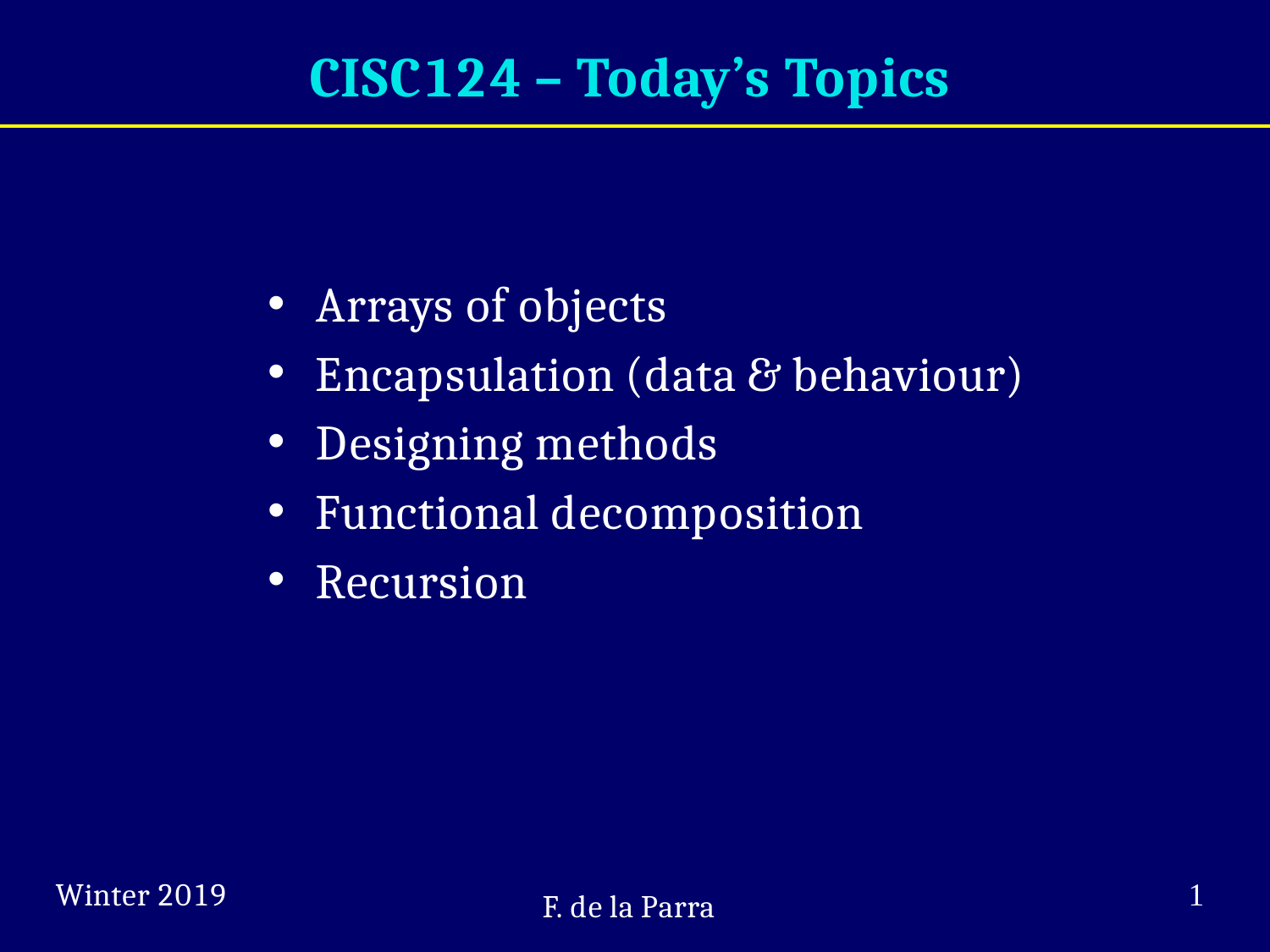

# CISC124 – Today’s Topics
Arrays of objects
Encapsulation (data & behaviour)
Designing methods
Functional decomposition
Recursion

Winter 2019
1
F. de la Parra